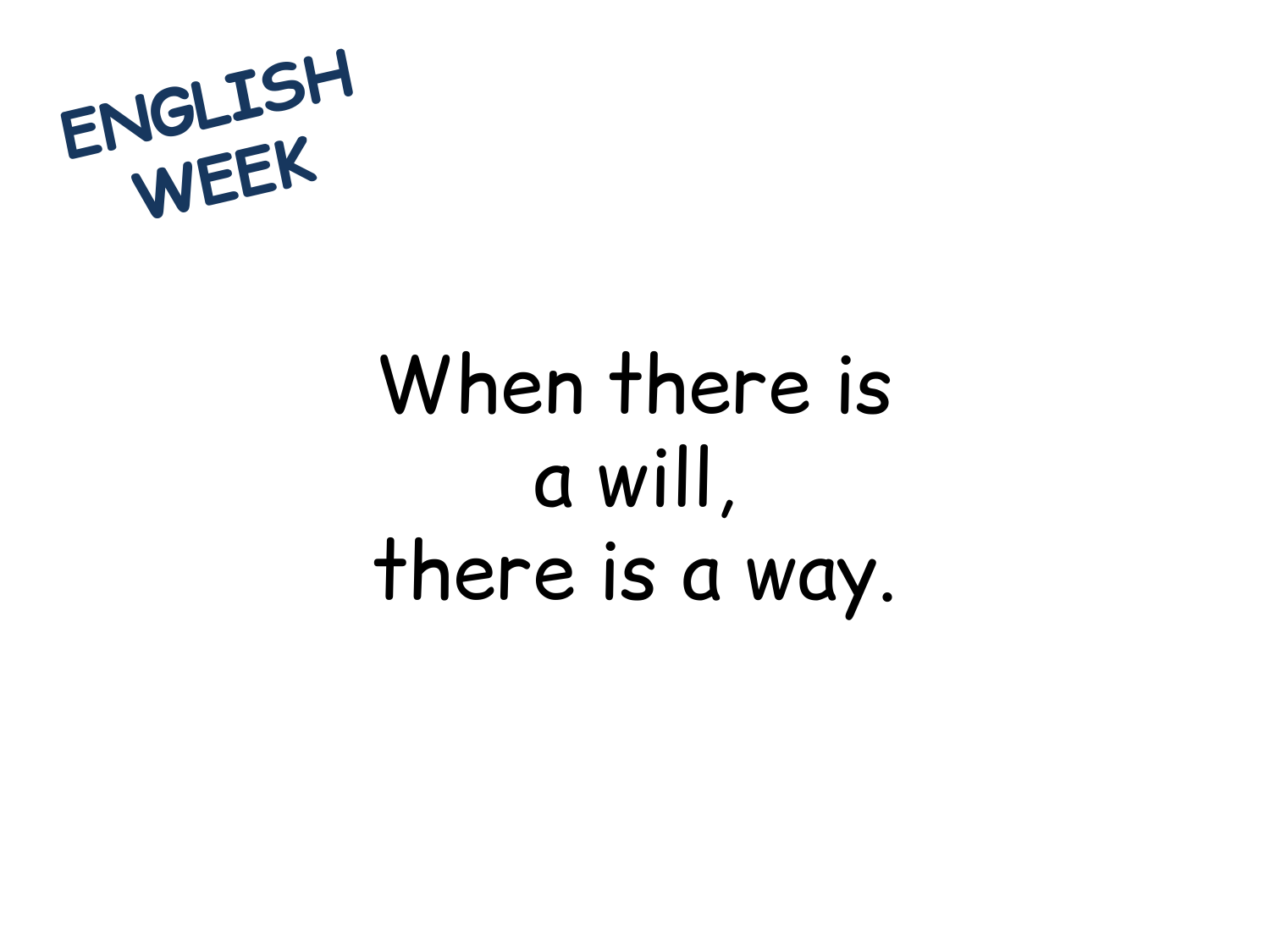

#
English week
When there is
 a will,
there is a way.